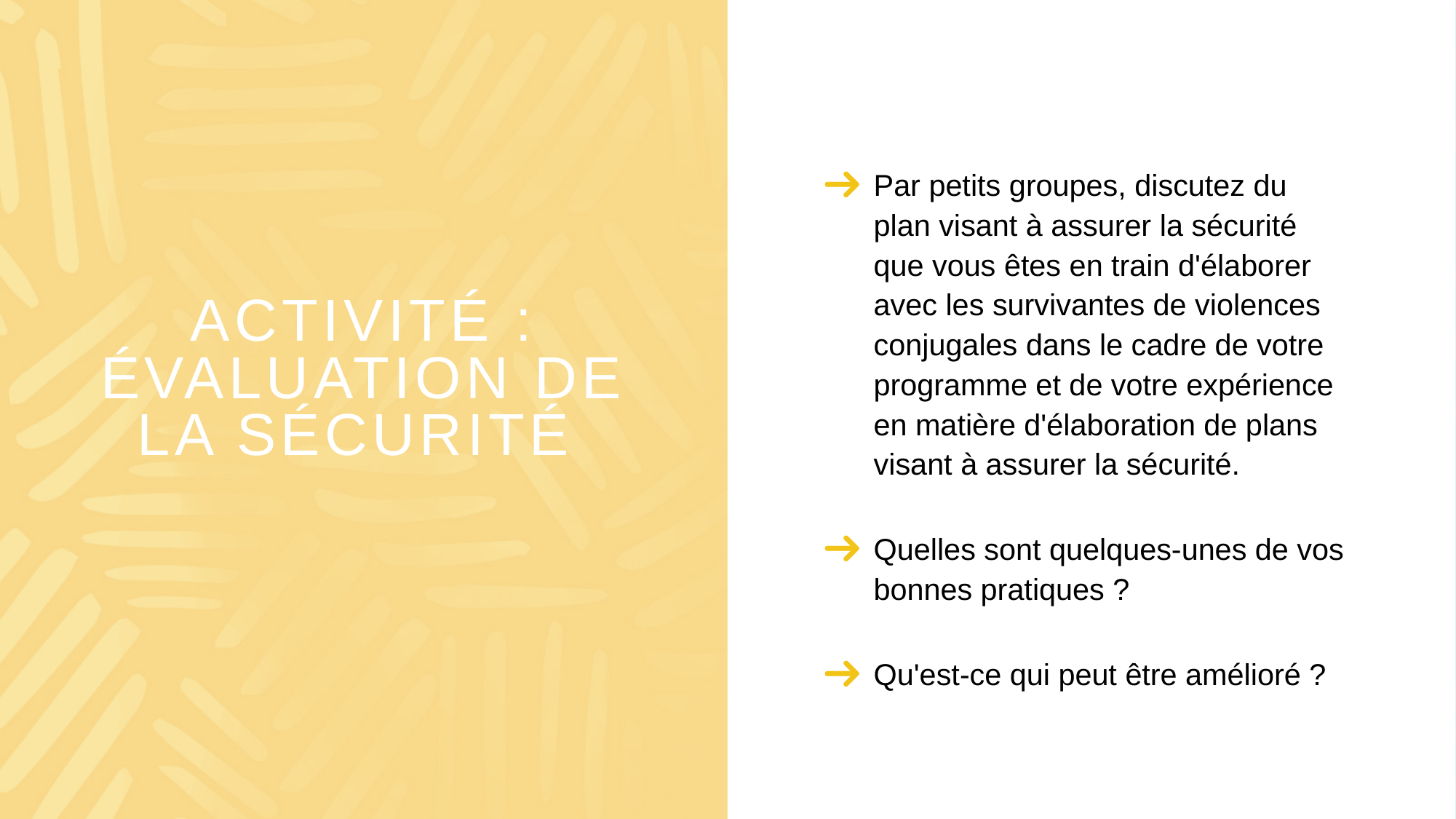

Par petits groupes, discutez du plan visant à assurer la sécurité que vous êtes en train d'élaborer avec les survivantes de violences conjugales dans le cadre de votre programme et de votre expérience en matière d'élaboration de plans visant à assurer la sécurité.
Quelles sont quelques-unes de vos bonnes pratiques ?
Qu'est-ce qui peut être amélioré ?
# Activité : Évaluation de la sécurité